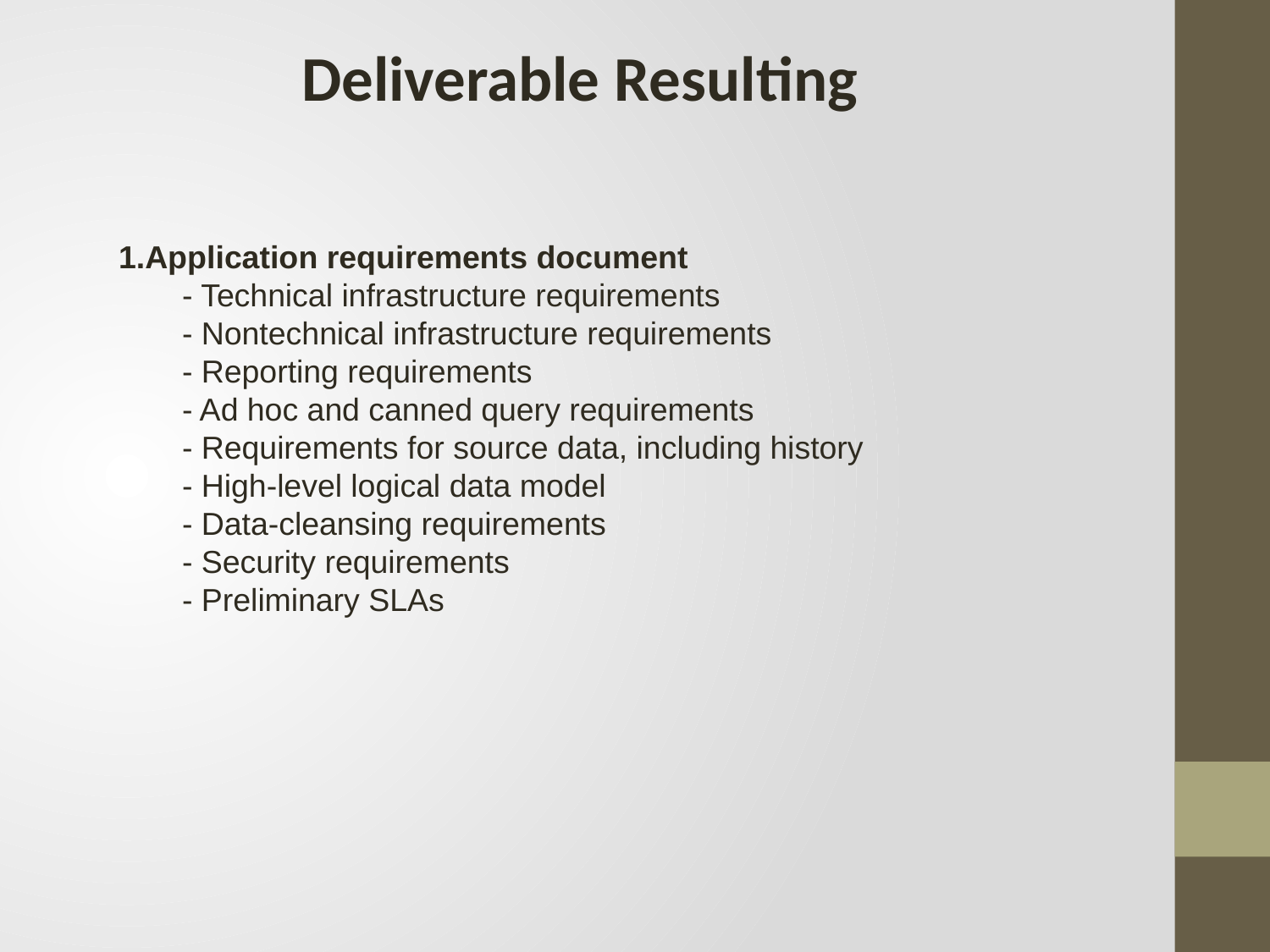

Deliverable Resulting

Application requirements document
- Technical infrastructure requirements
- Nontechnical infrastructure requirements
- Reporting requirements
- Ad hoc and canned query requirements
- Requirements for source data, including history
- High-level logical data model
- Data-cleansing requirements
- Security requirements
- Preliminary SLAs